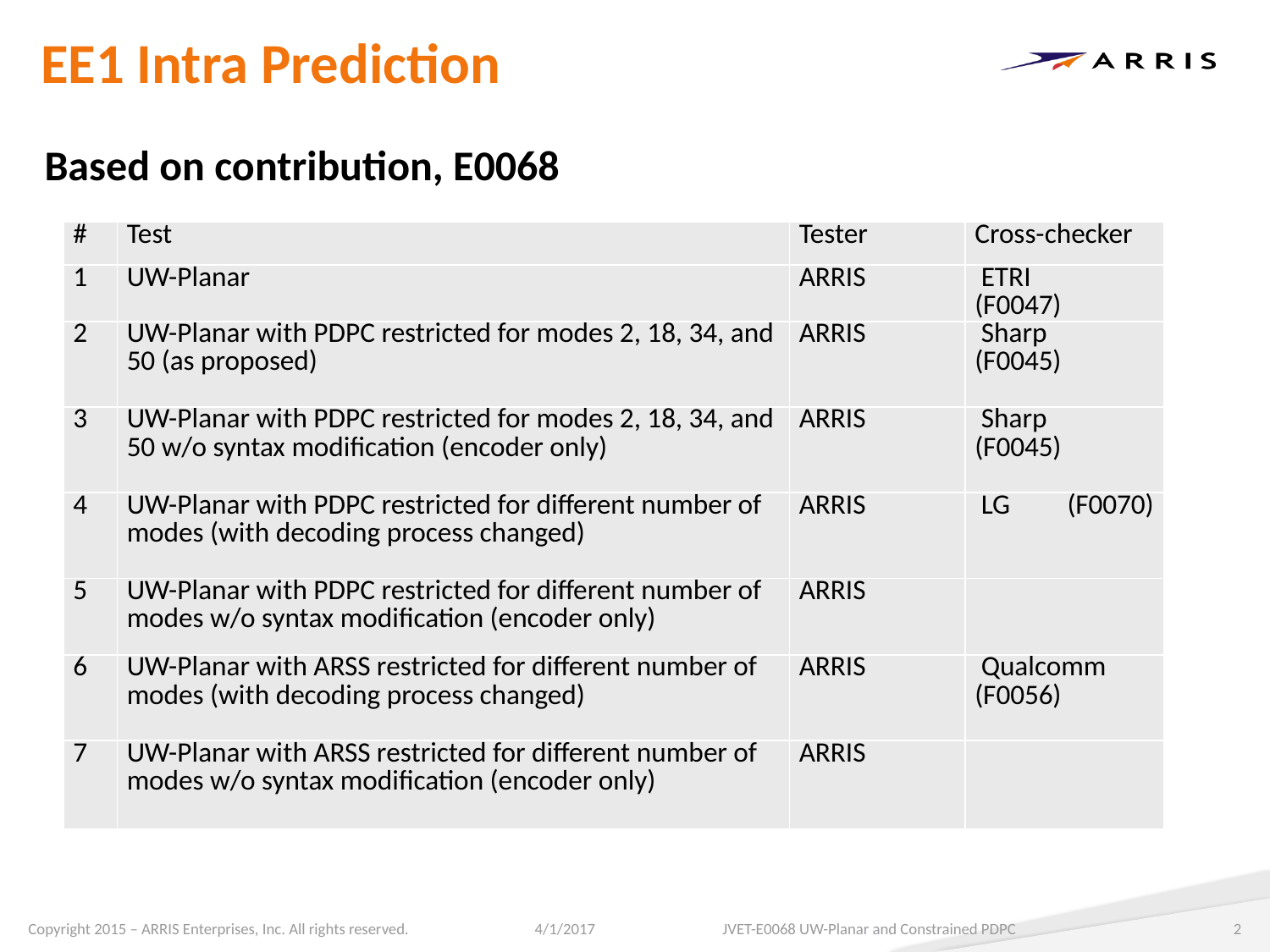

# EE1 Intra Prediction
Based on contribution, E0068

| # | Test | Tester | Cross-checker |
| --- | --- | --- | --- |
| 1 | UW-Planar | ARRIS | ETRI (F0047) |
| 2 | UW-Planar with PDPC restricted for modes 2, 18, 34, and 50 (as proposed) | ARRIS | Sharp (F0045) |
| 3 | UW-Planar with PDPC restricted for modes 2, 18, 34, and 50 w/o syntax modification (encoder only) | ARRIS | Sharp (F0045) |
| 4 | UW-Planar with PDPC restricted for different number of modes (with decoding process changed) | ARRIS | LG (F0070) |
| 5 | UW-Planar with PDPC restricted for different number of modes w/o syntax modification (encoder only) | ARRIS |  |
| 6 | UW-Planar with ARSS restricted for different number of modes (with decoding process changed) | ARRIS | Qualcomm (F0056) |
| 7 | UW-Planar with ARSS restricted for different number of modes w/o syntax modification (encoder only) | ARRIS |  |
4/1/2017
JVET-E0068 UW-Planar and Constrained PDPC
2